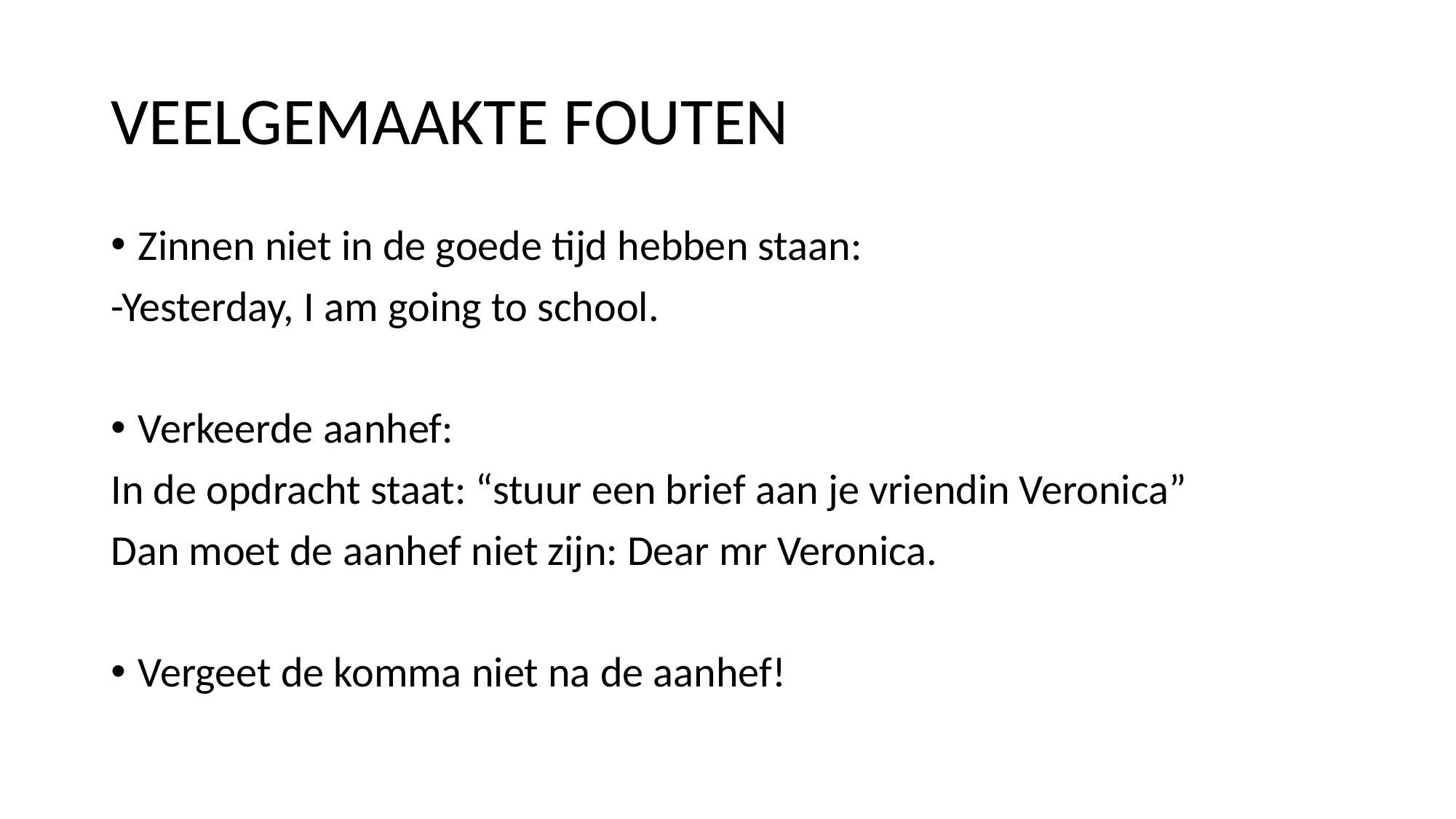

# VEELGEMAAKTE FOUTEN
Zinnen niet in de goede tijd hebben staan:
-Yesterday, I am going to school.

Verkeerde aanhef:
In de opdracht staat: “stuur een brief aan je vriendin Veronica”
Dan moet de aanhef niet zijn: Dear mr Veronica.

Vergeet de komma niet na de aanhef!